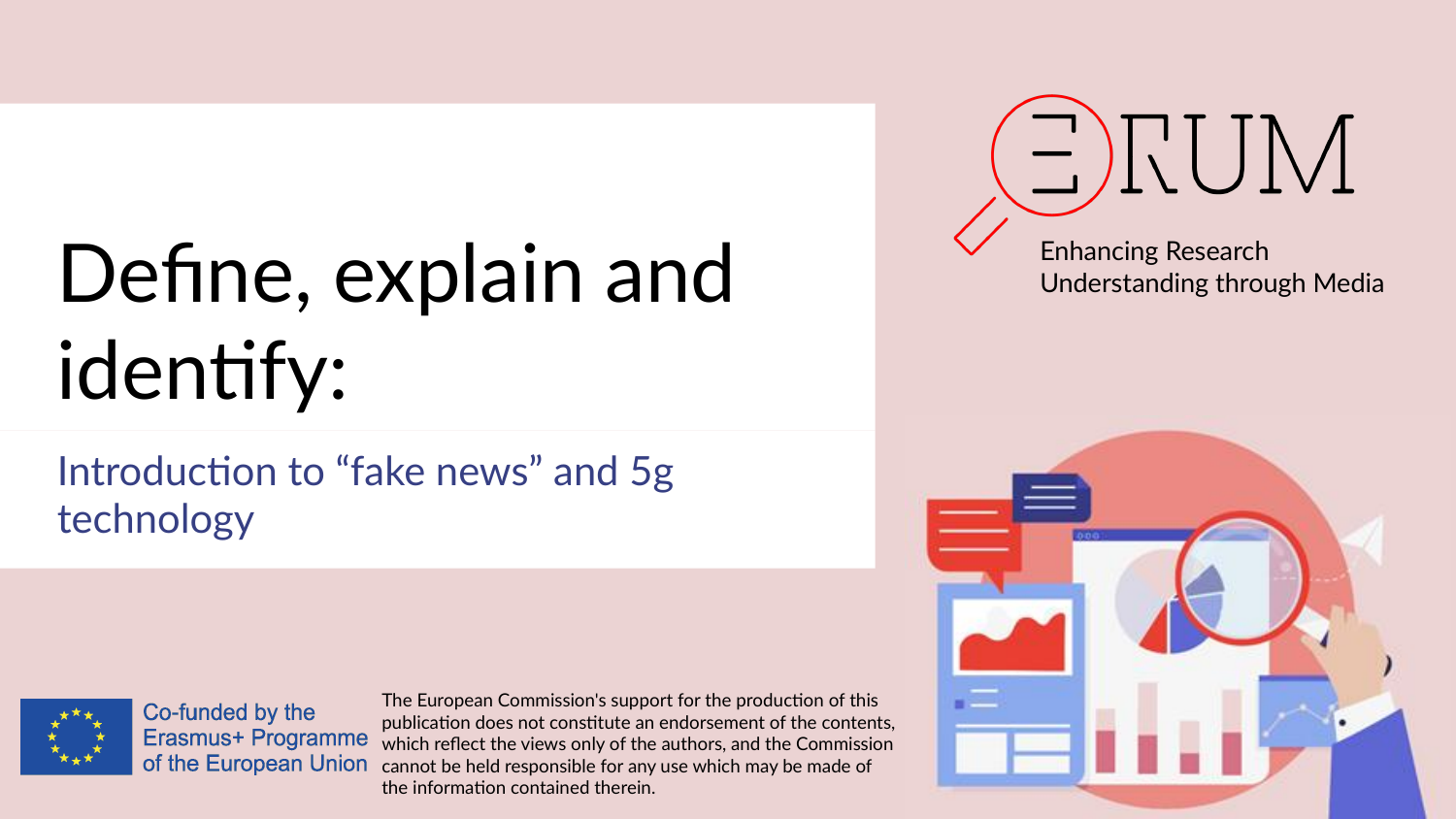

# Define, explain and identify:
Introduction to “fake news” and 5g technology